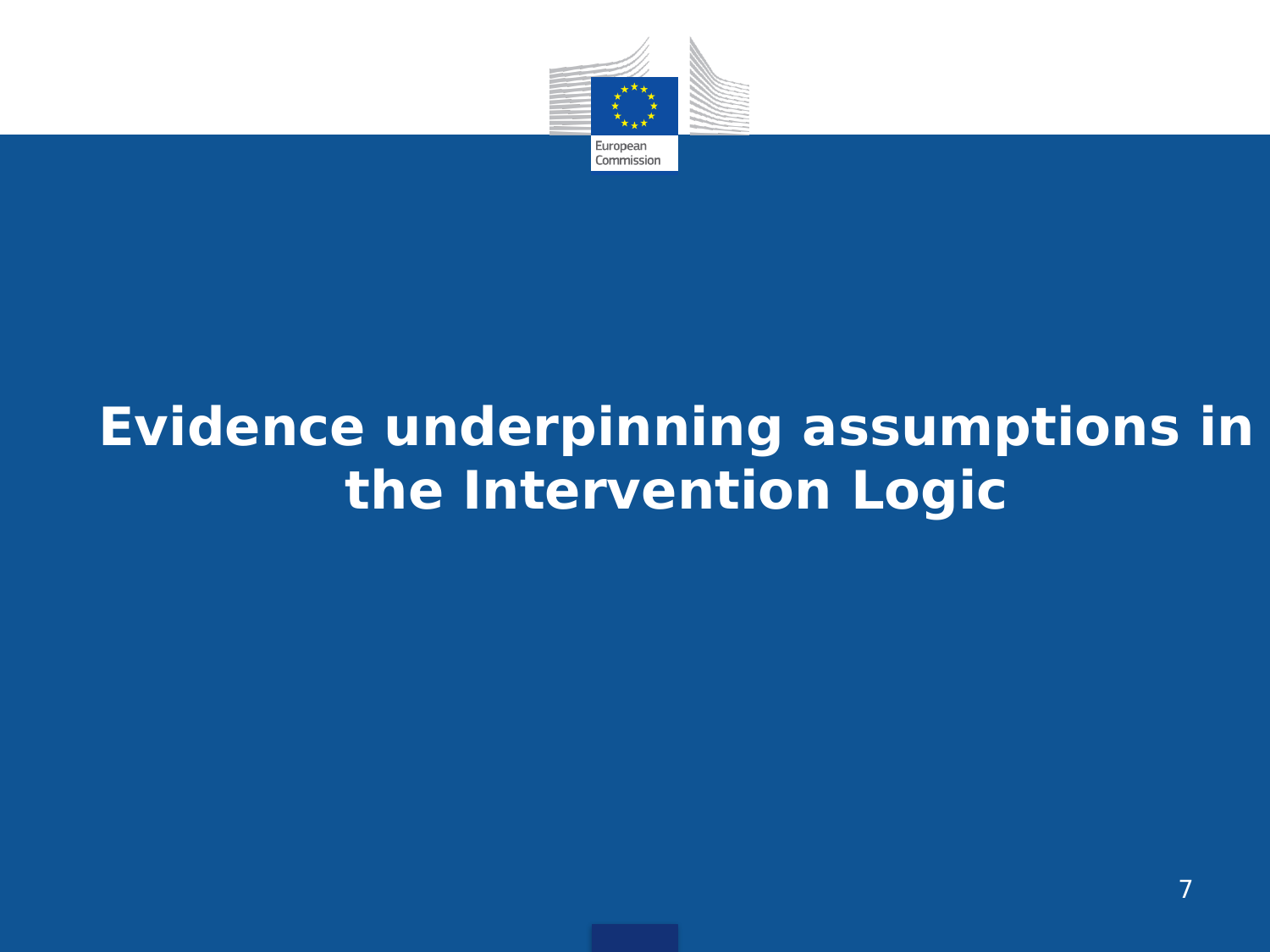

Evidence underpinning assumptions in the Intervention Logic
7